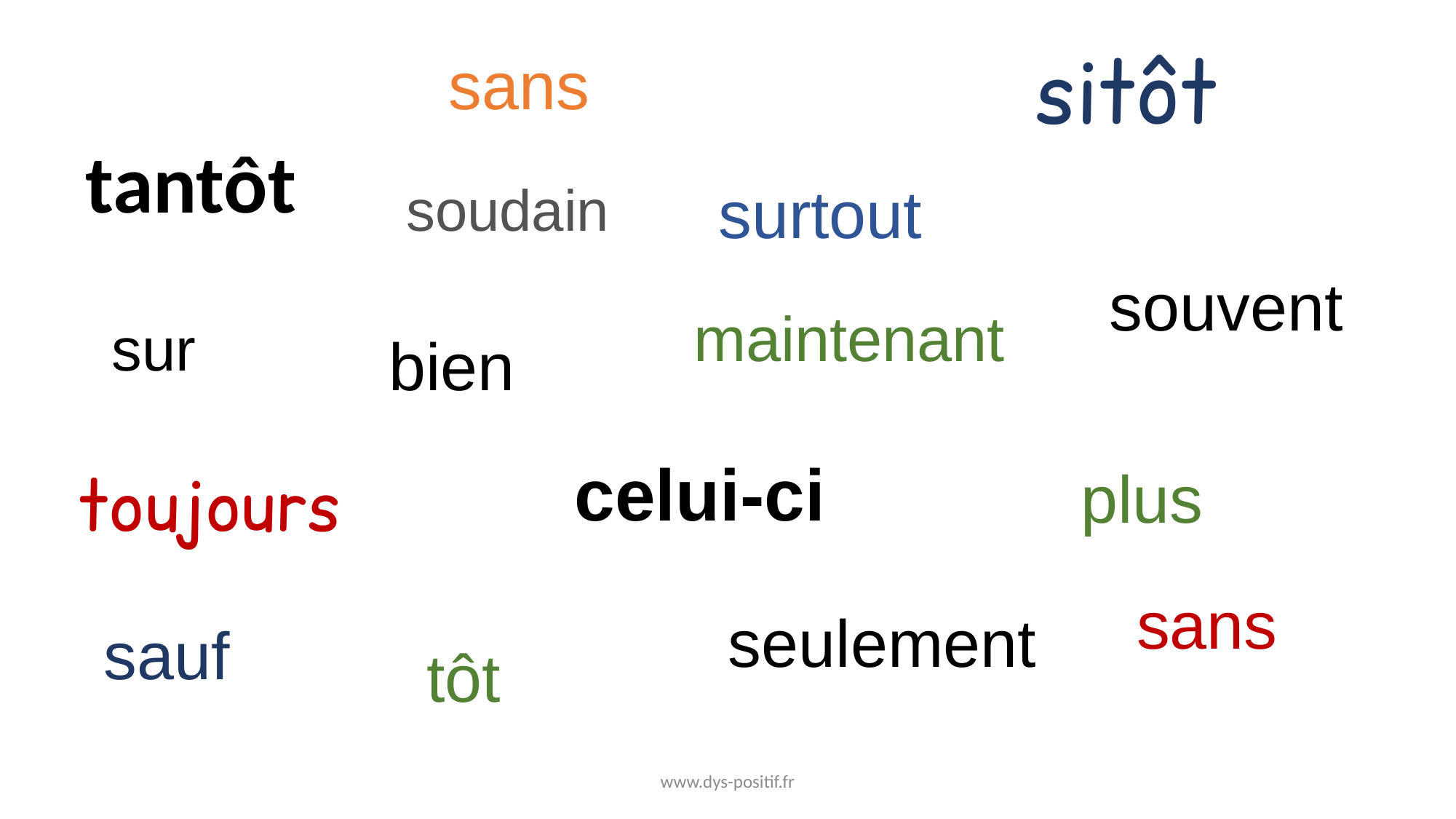

sans
sitôt
tantôt
surtout
soudain
souvent
maintenant
sur
bien
celui-ci
plus
toujours
sans
seulement
sauf
tôt
www.dys-positif.fr